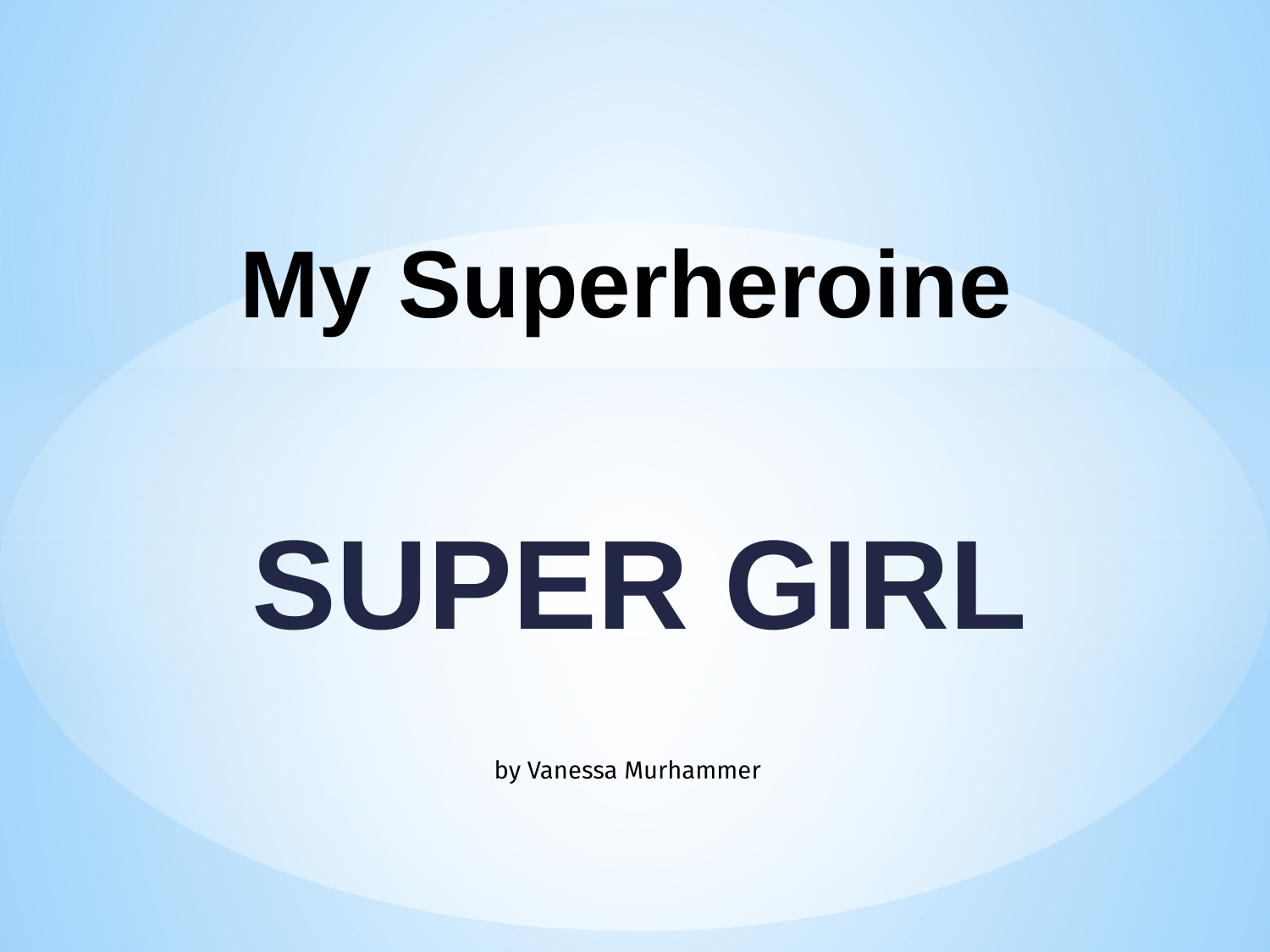

# My Superheroine
SUPER GIRL
by Vanessa Murhammer